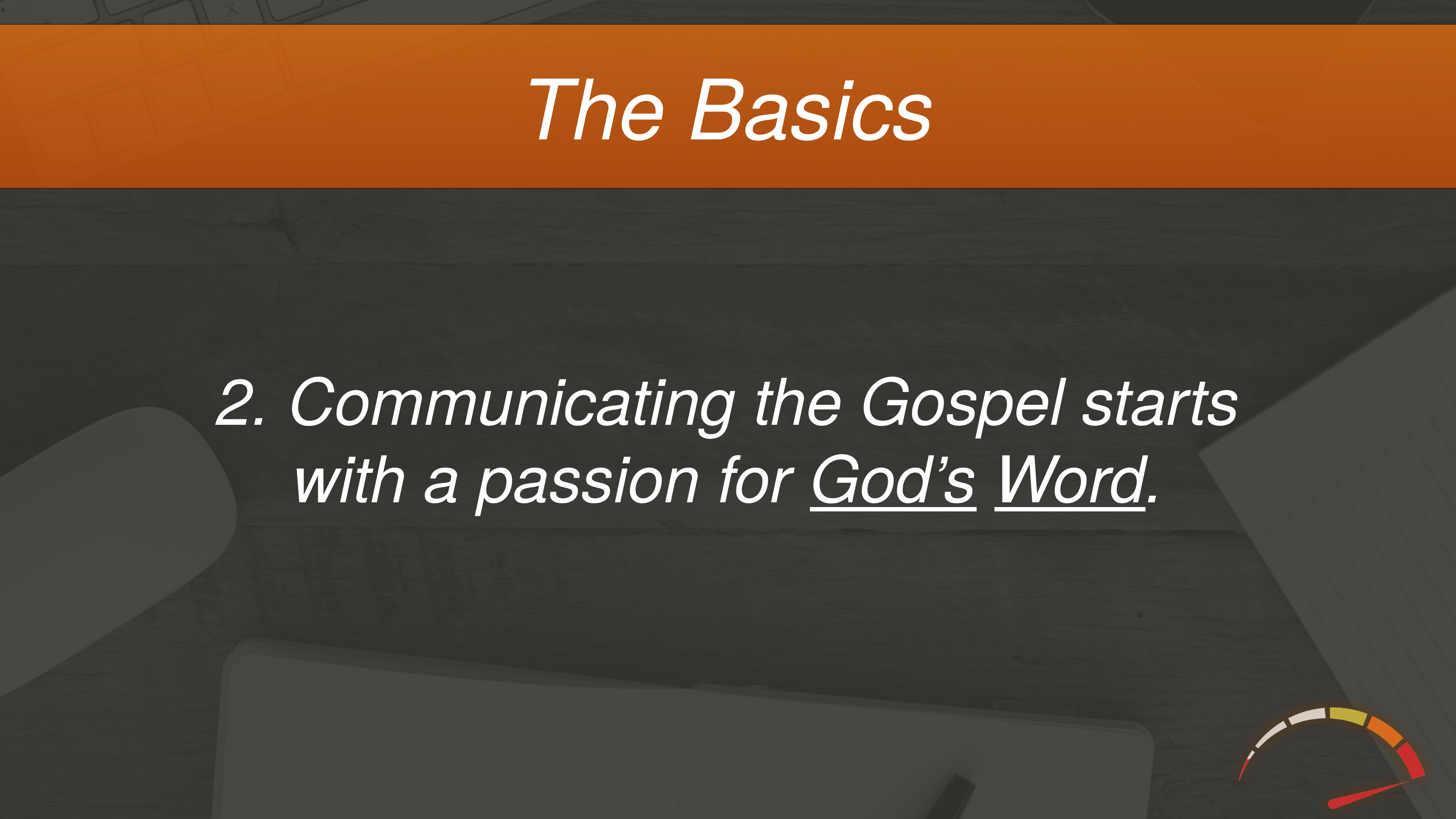

2. Communicating the Gospel starts
with a passion for God’s Word.